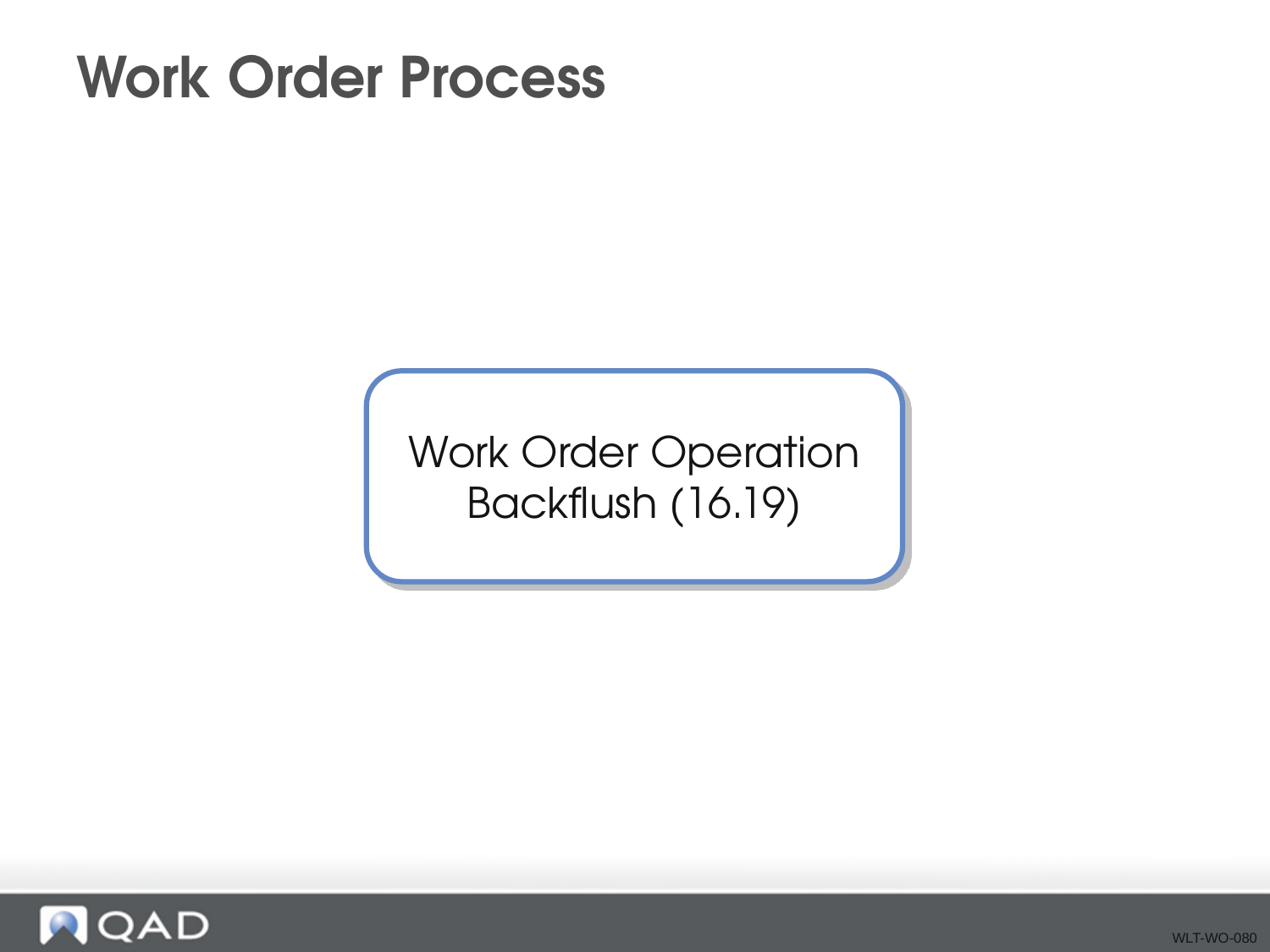

# Work Order Process
Work Order Operation Backflush (16.19)
WLT-WO-080